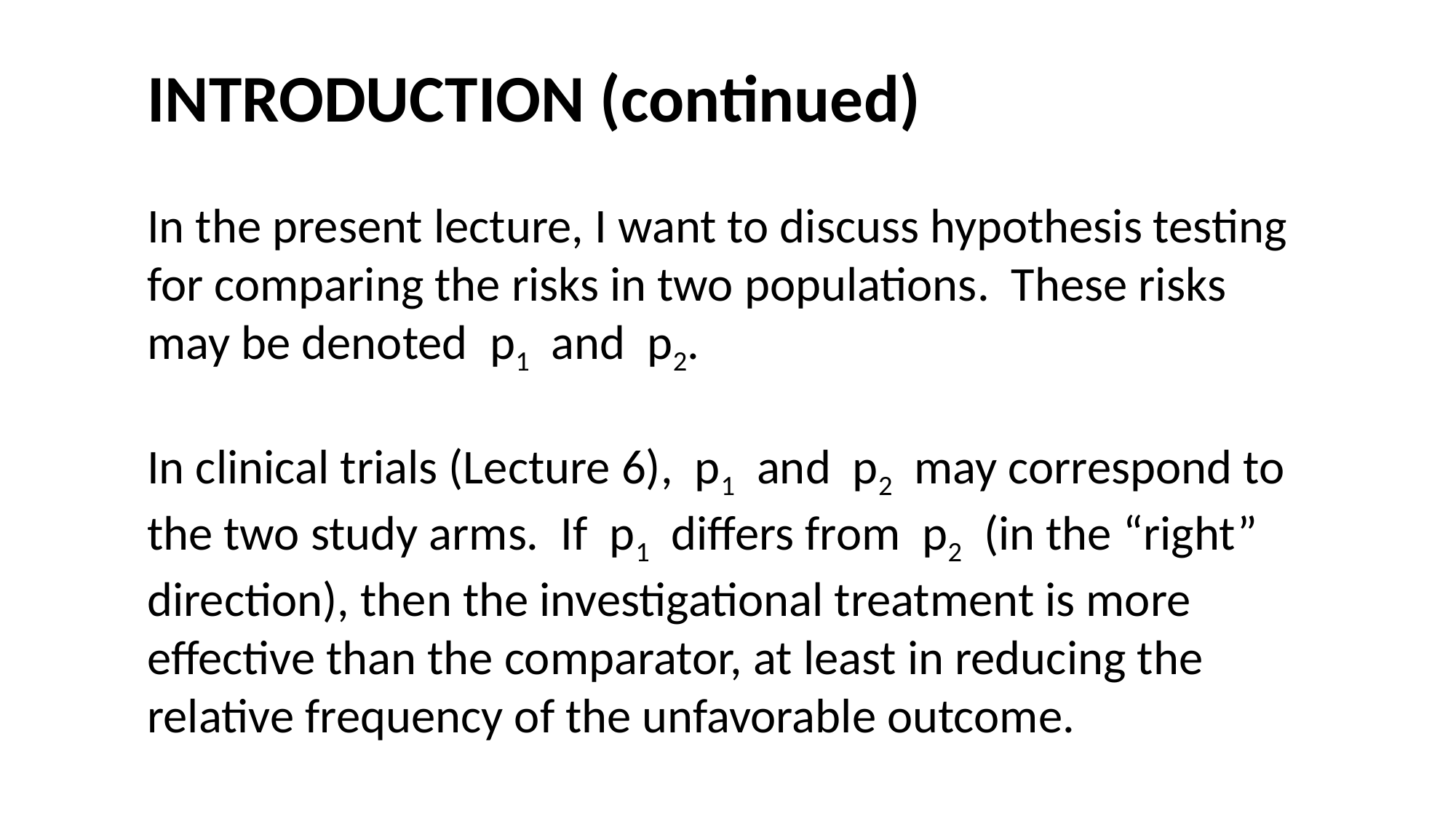

#
INTRODUCTION (continued)

In the present lecture, I want to discuss hypothesis testing for comparing the risks in two populations.  These risks may be denoted  p1  and  p2.

In clinical trials (Lecture 6),  p1  and  p2  may correspond to the two study arms.  If  p1  differs from  p2  (in the “right” direction), then the investigational treatment is more effective than the comparator, at least in reducing the relative frequency of the unfavorable outcome.